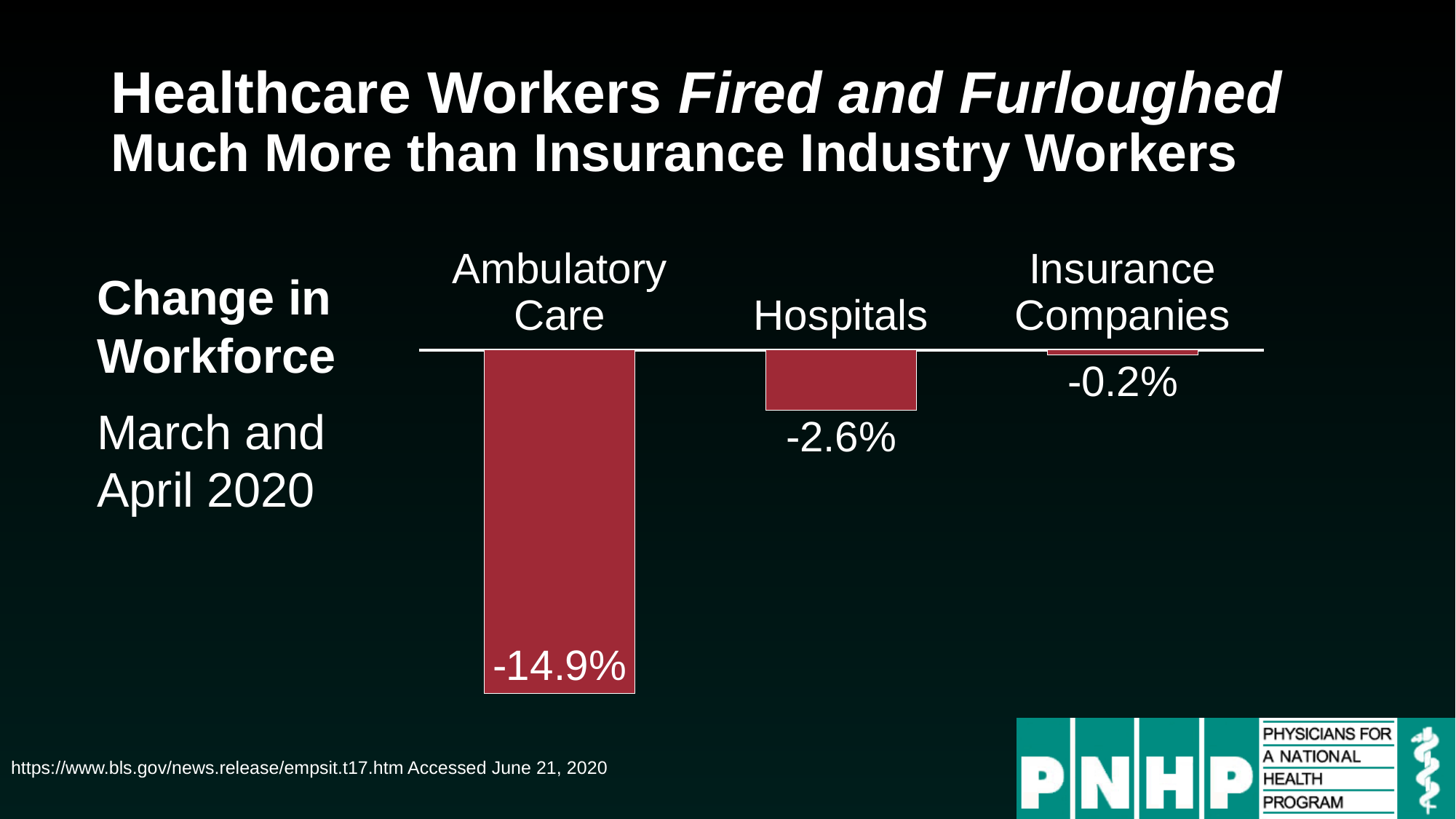

# Healthcare Workers Fired and Furloughed Much More than Insurance Industry Workers

### Chart

| Category | Series 1 |
|---|---|
| Ambulatory Care | -0.149 |
| Hospitals | -0.026 |
| Insurance Companies | -0.002 |
Change in Workforce
March and April 2020
https://www.bls.gov/news.release/empsit.t17.htm Accessed June 21, 2020